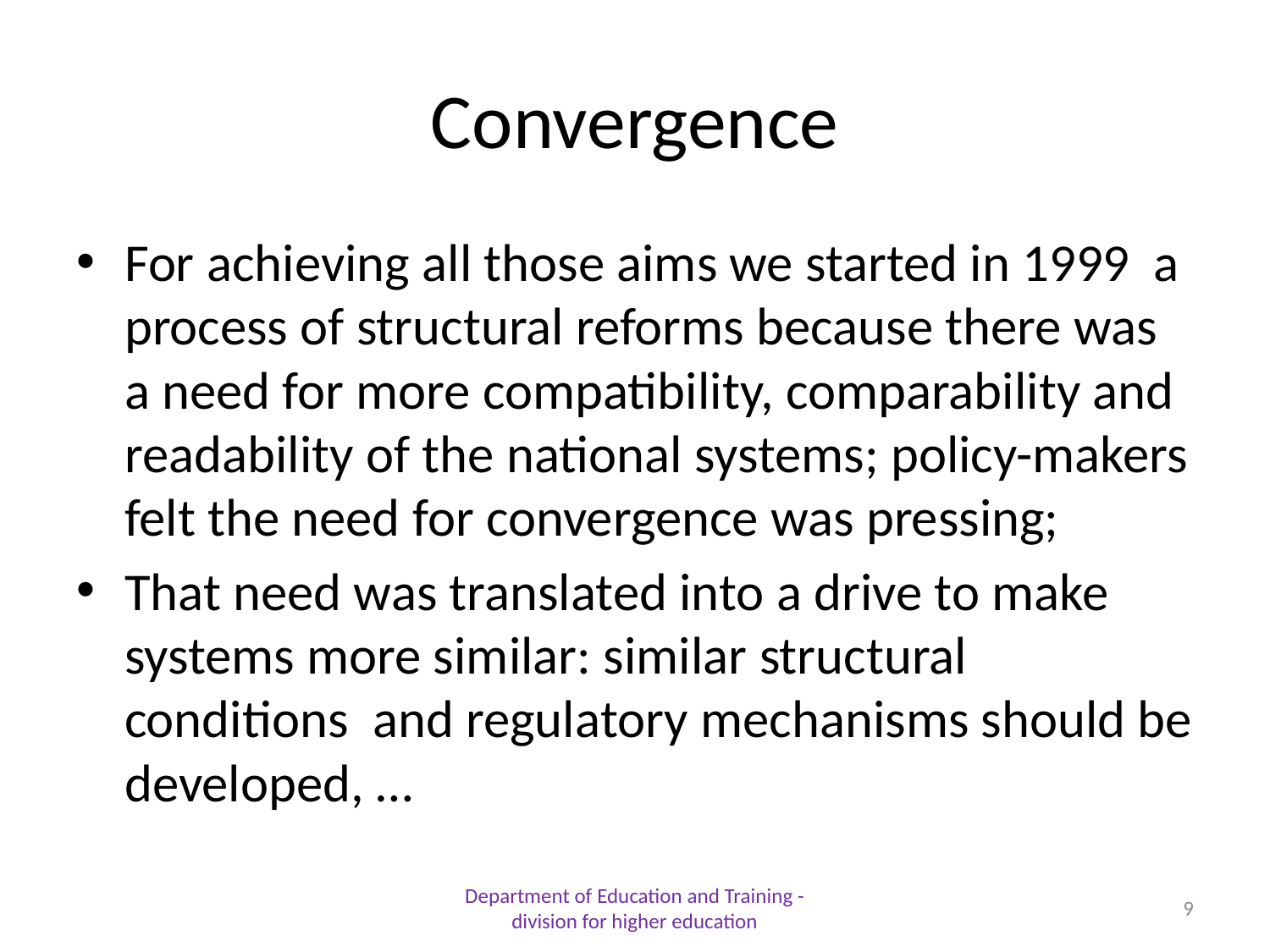

# Convergence
For achieving all those aims we started in 1999  a process of structural reforms because there was a need for more compatibility, comparability and readability of the national systems; policy-makers felt the need for convergence was pressing;
That need was translated into a drive to make systems more similar: similar structural conditions  and regulatory mechanisms should be developed, …
Department of Education and Training - division for higher education
9